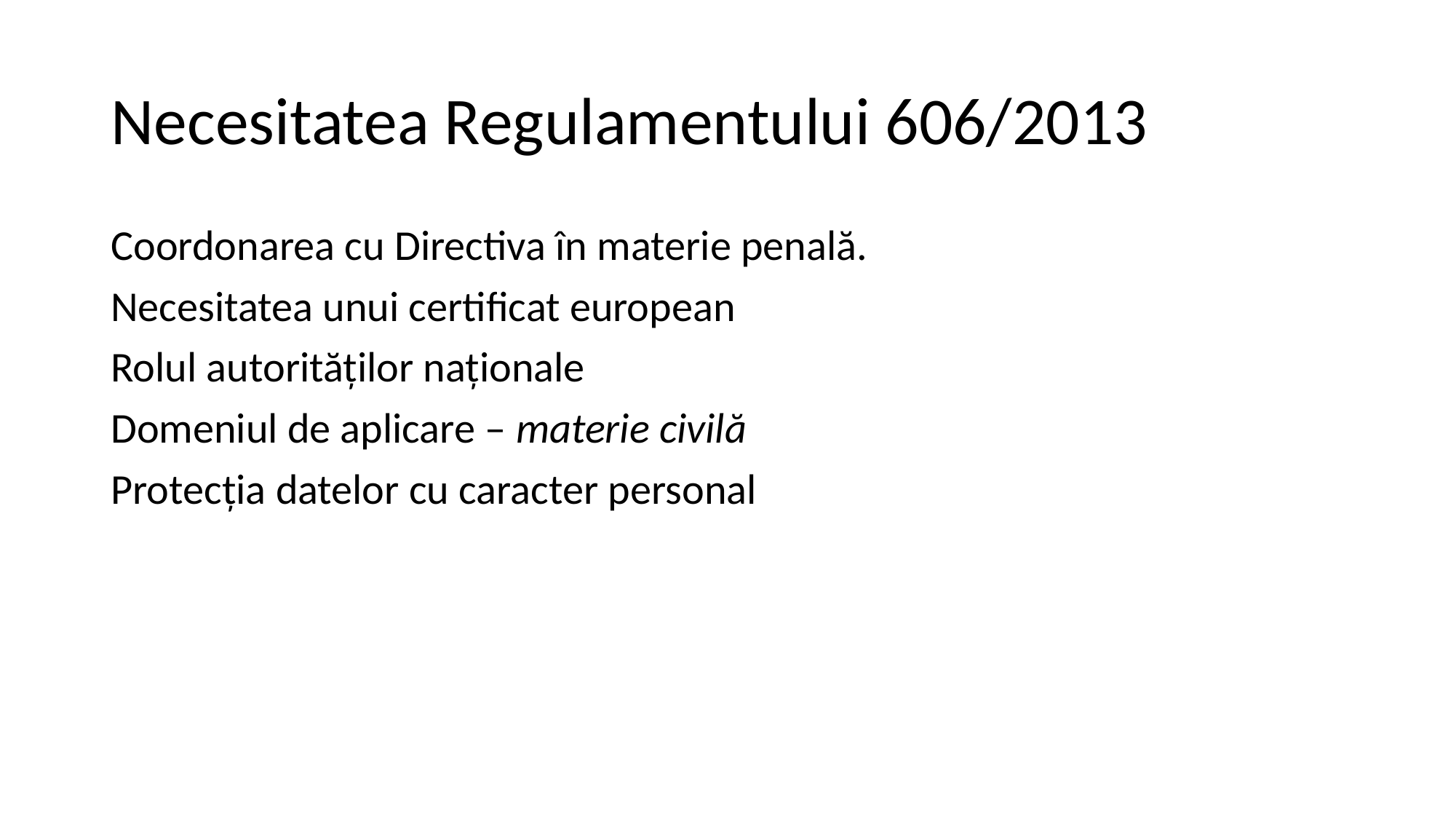

# Necesitatea Regulamentului 606/2013
Coordonarea cu Directiva în materie penală.
Necesitatea unui certificat european
Rolul autorităților naționale
Domeniul de aplicare – materie civilă
Protecția datelor cu caracter personal